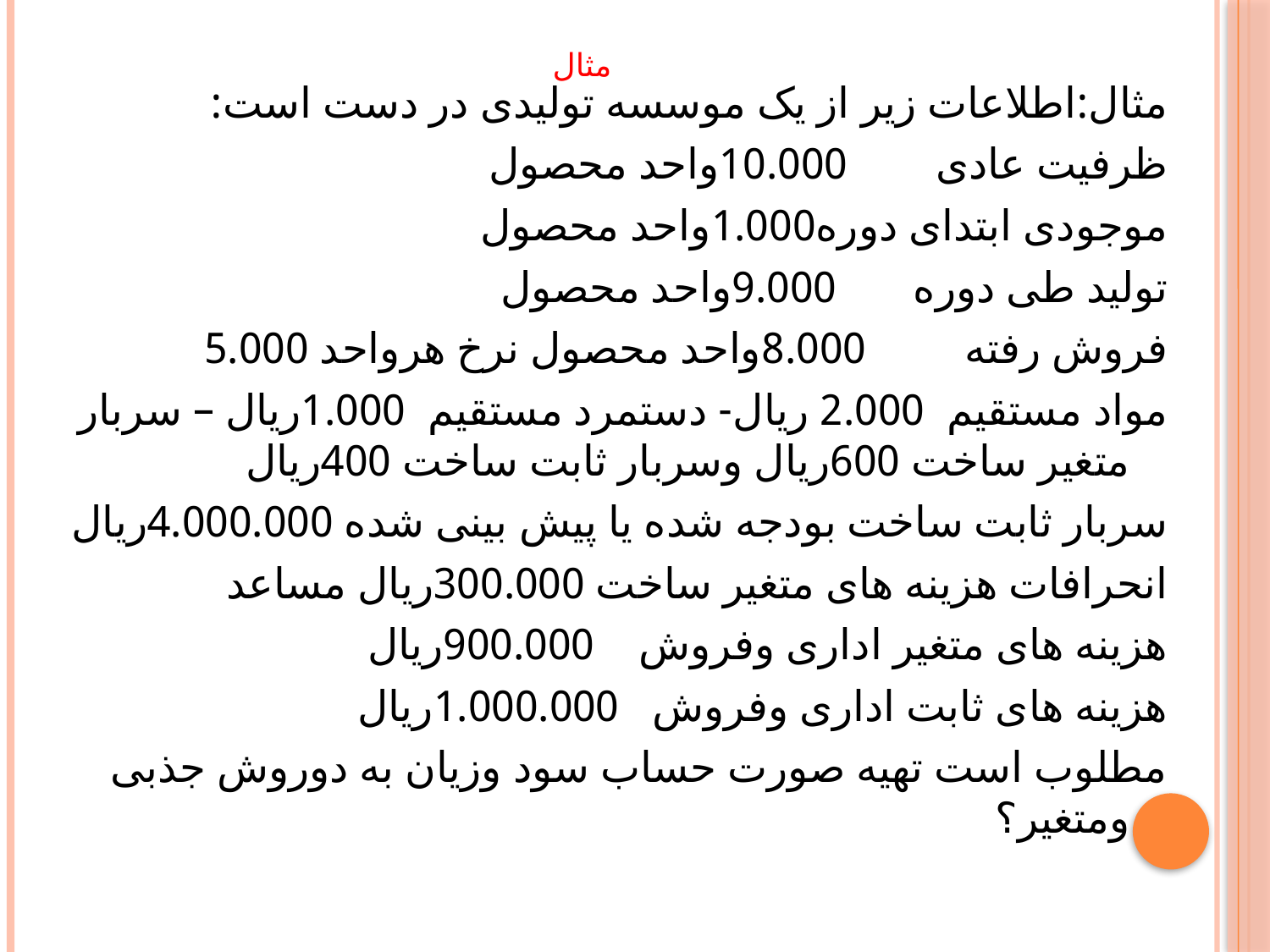

# مثال
مثال:اطلاعات زیر از یک موسسه تولیدی در دست است:
ظرفیت عادی        10.000واحد محصول
موجودی ابتدای دوره1.000واحد محصول
تولید طی دوره       9.000واحد محصول
فروش رفته         8.000واحد محصول نرخ هرواحد 5.000
مواد مستقیم  2.000 ریال- دستمرد مستقیم  1.000ریال – سربار متغیر ساخت 600ریال وسربار ثابت ساخت 400ریال
سربار ثابت ساخت بودجه شده یا پیش بینی شده 4.000.000ریال
انحرافات هزینه های متغیر ساخت 300.000ریال مساعد
هزینه های متغیر اداری وفروش    900.000ریال
هزینه های ثابت اداری وفروش   1.000.000ریال
مطلوب است تهیه صورت حساب سود وزیان به دوروش جذبی ومتغیر؟